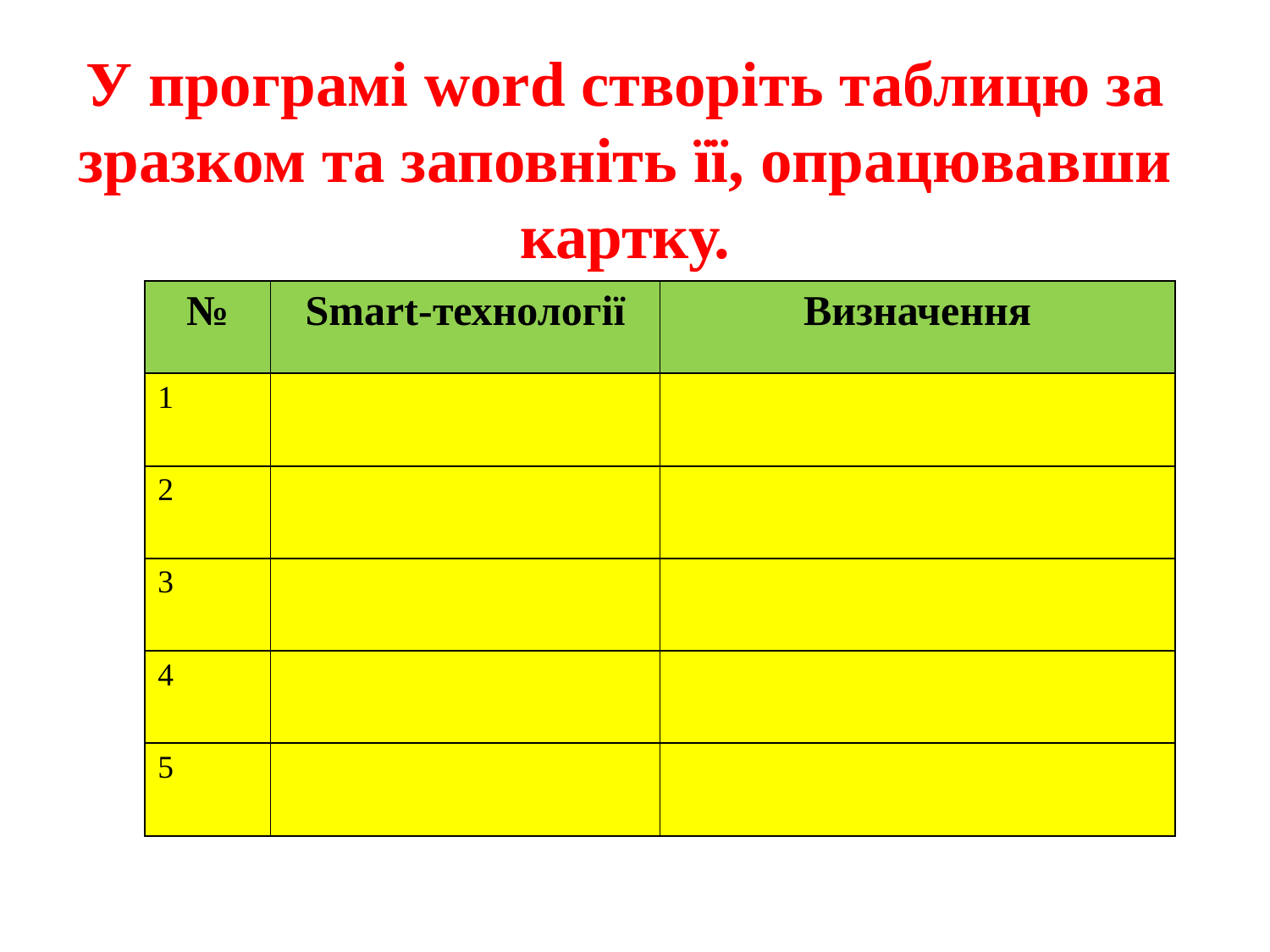

У програмі word створіть таблицю за зразком та заповніть її, опрацювавши картку.
| № | Smart-технології | Визначення |
| --- | --- | --- |
| 1 |  |  |
| 2 |  |  |
| 3 |  |  |
| 4 |  |  |
| 5 |  |  |